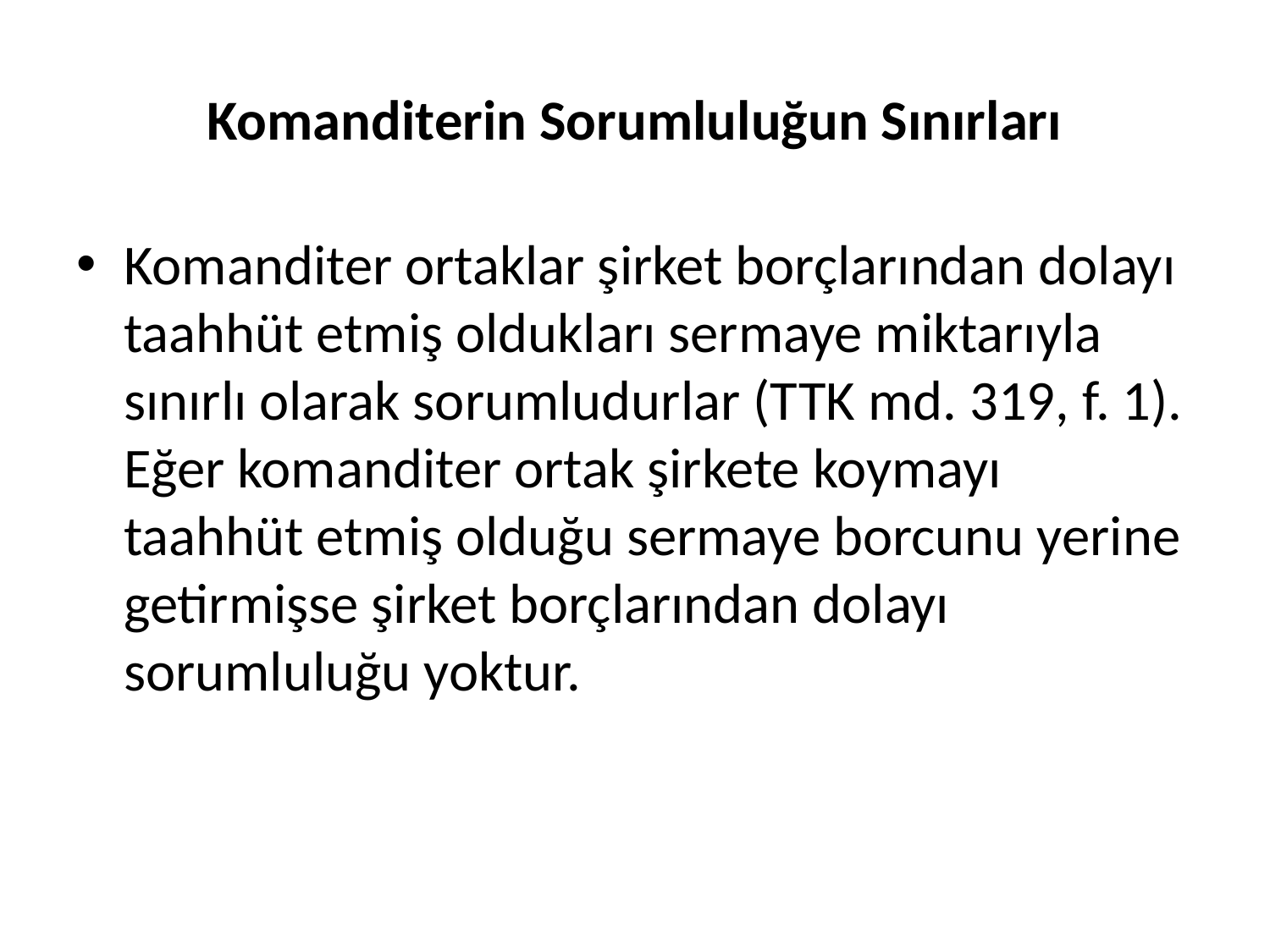

# Komanditerin Sorumluluğun Sınırları
Komanditer ortaklar şirket borçlarından dolayı taahhüt etmiş oldukları sermaye miktarıyla sınırlı olarak sorumludurlar (TTK md. 319, f. 1). Eğer komanditer ortak şirkete koymayı taahhüt etmiş olduğu sermaye borcunu yerine getirmişse şirket borçlarından dolayı sorumluluğu yoktur.